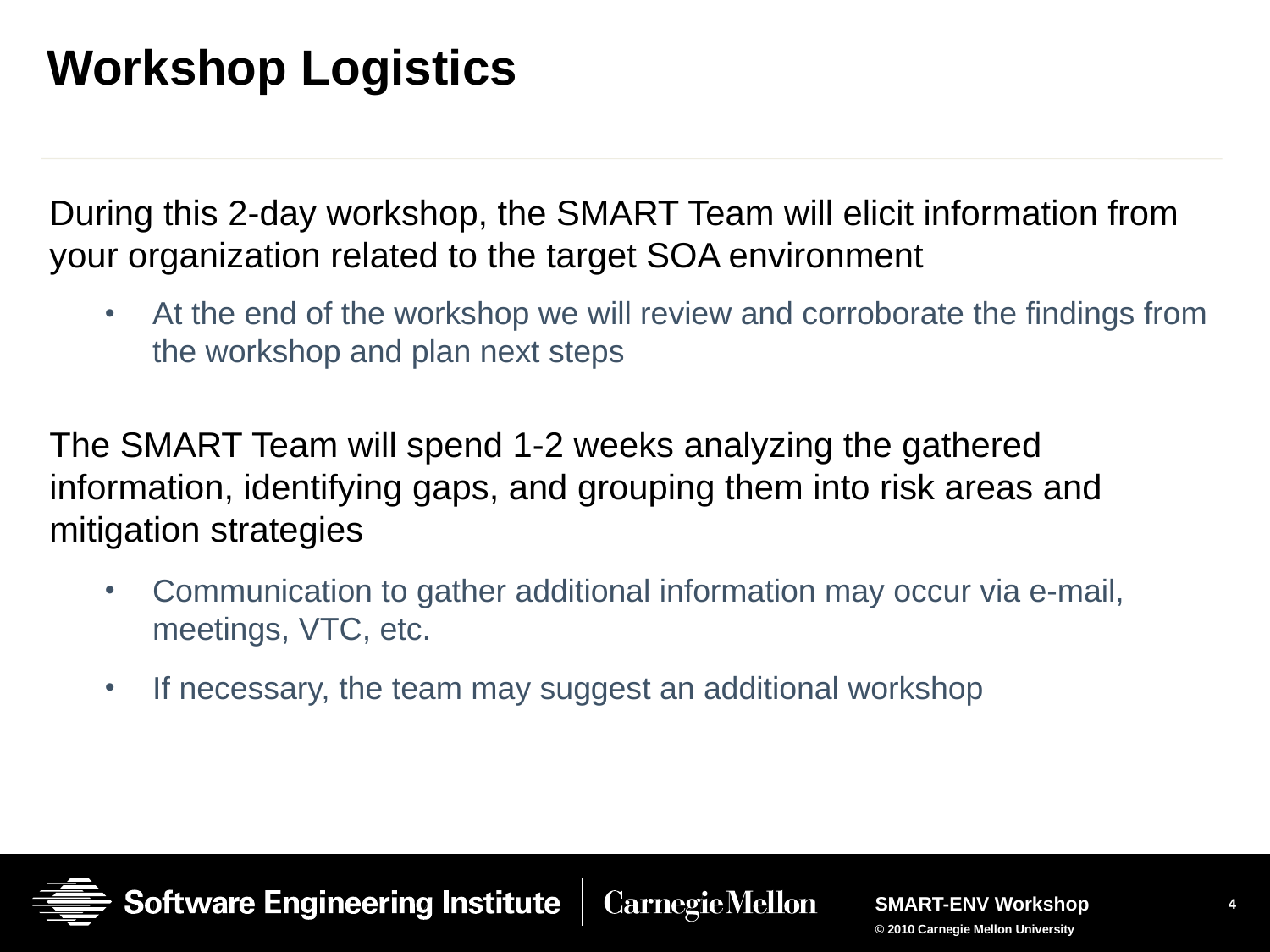

# Workshop Logistics
During this 2-day workshop, the SMART Team will elicit information from your organization related to the target SOA environment
At the end of the workshop we will review and corroborate the findings from the workshop and plan next steps

The SMART Team will spend 1-2 weeks analyzing the gathered information, identifying gaps, and grouping them into risk areas and mitigation strategies
Communication to gather additional information may occur via e-mail, meetings, VTC, etc.
If necessary, the team may suggest an additional workshop